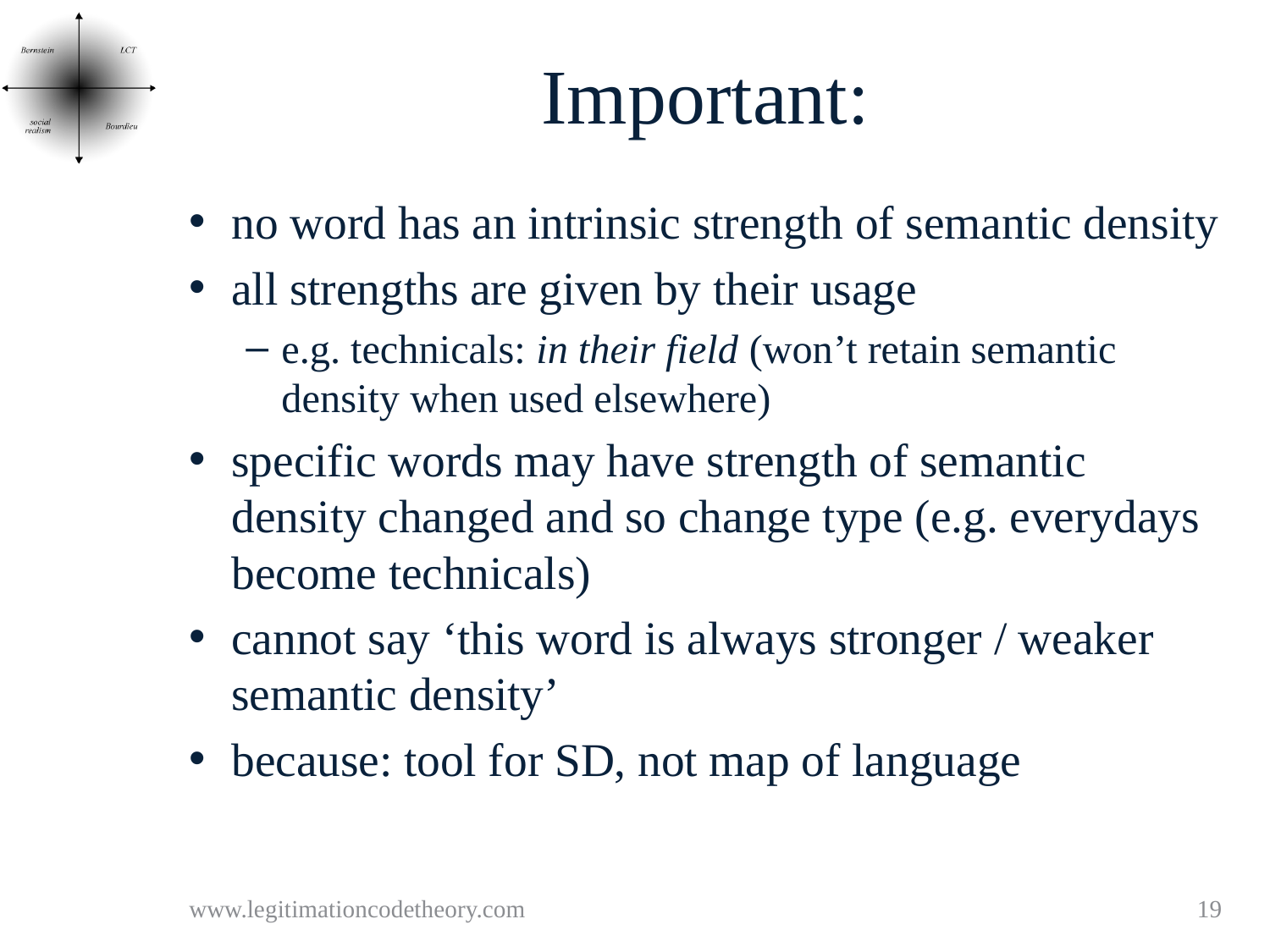

# Important:

no word has an intrinsic strength of semantic density
all strengths are given by their usage
e.g. technicals: in their field (won’t retain semantic density when used elsewhere)
specific words may have strength of semantic density changed and so change type (e.g. everydays become technicals)
cannot say ‘this word is always stronger / weaker semantic density’
because: tool for SD, not map of language
www.legitimationcodetheory.com
19